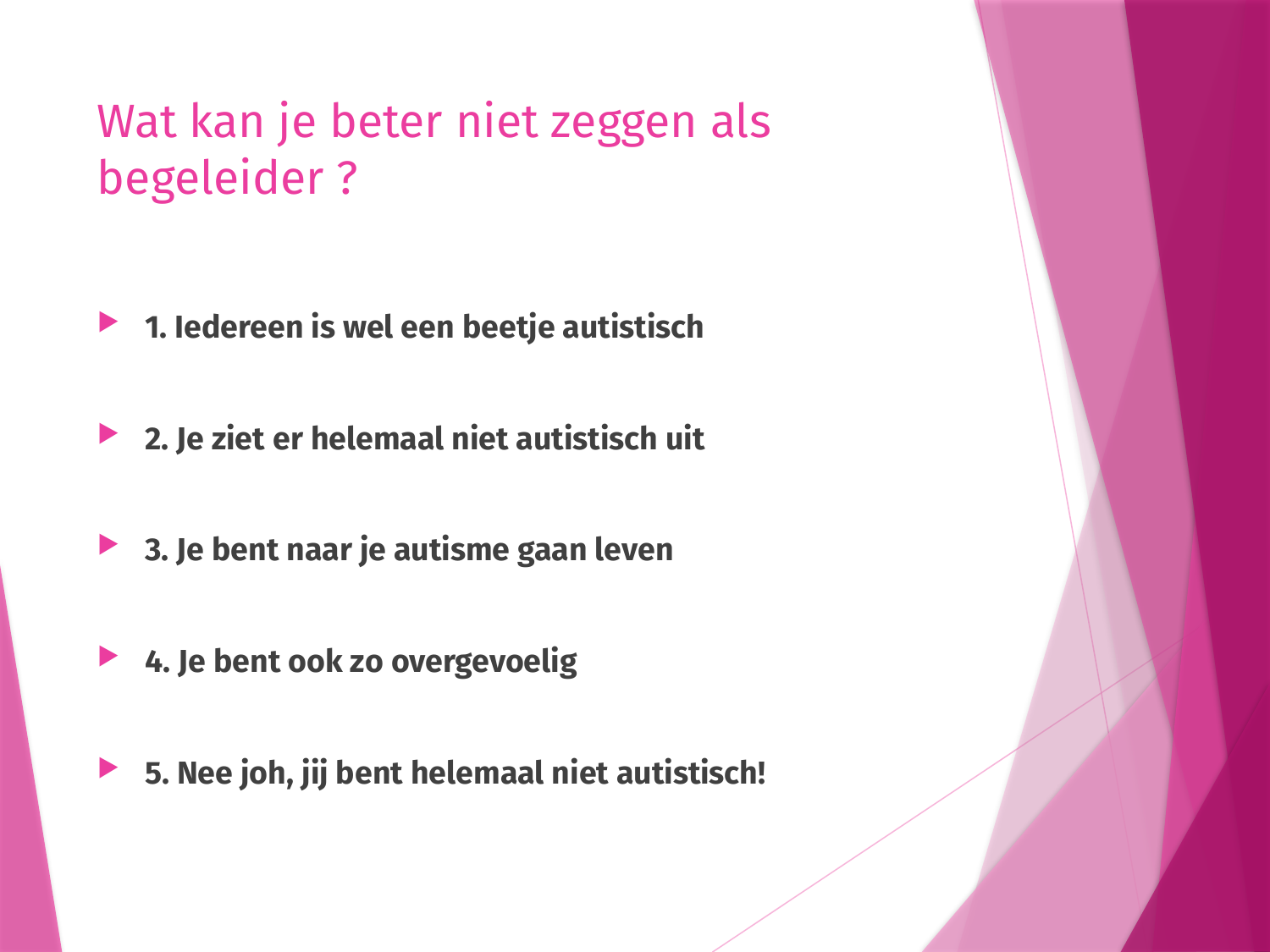

# Wat kan je beter niet zeggen als begeleider ?
1. Iedereen is wel een beetje autistisch

2. Je ziet er helemaal niet autistisch uit

3. Je bent naar je autisme gaan leven

4. Je bent ook zo overgevoelig

5. Nee joh, jij bent helemaal niet autistisch!